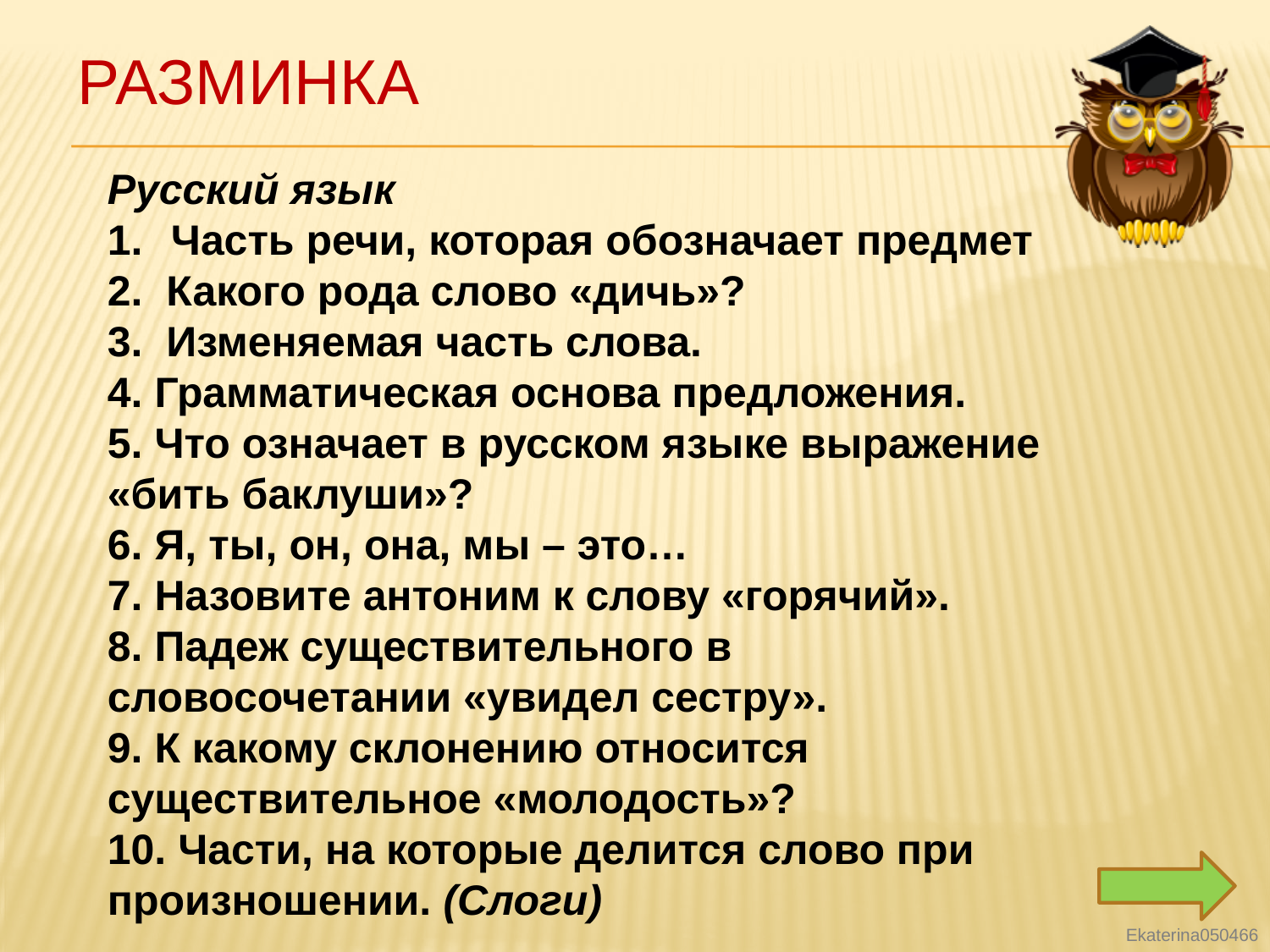

# РАЗМИНКА
Русский язык
Часть речи, которая обозначает предмет
2.  Какого рода слово «дичь»?
3.  Изменяемая часть слова.
4. Грамматическая основа предложения.
5. Что означает в русском языке выражение «бить баклуши»?
6. Я, ты, он, она, мы – это…
7. Назовите антоним к слову «горячий».
8. Падеж существительного в словосочетании «увидел сестру».
9. К какому склонению относится существительное «молодость»?
10. Части, на которые делится слово при произношении. (Слоги)